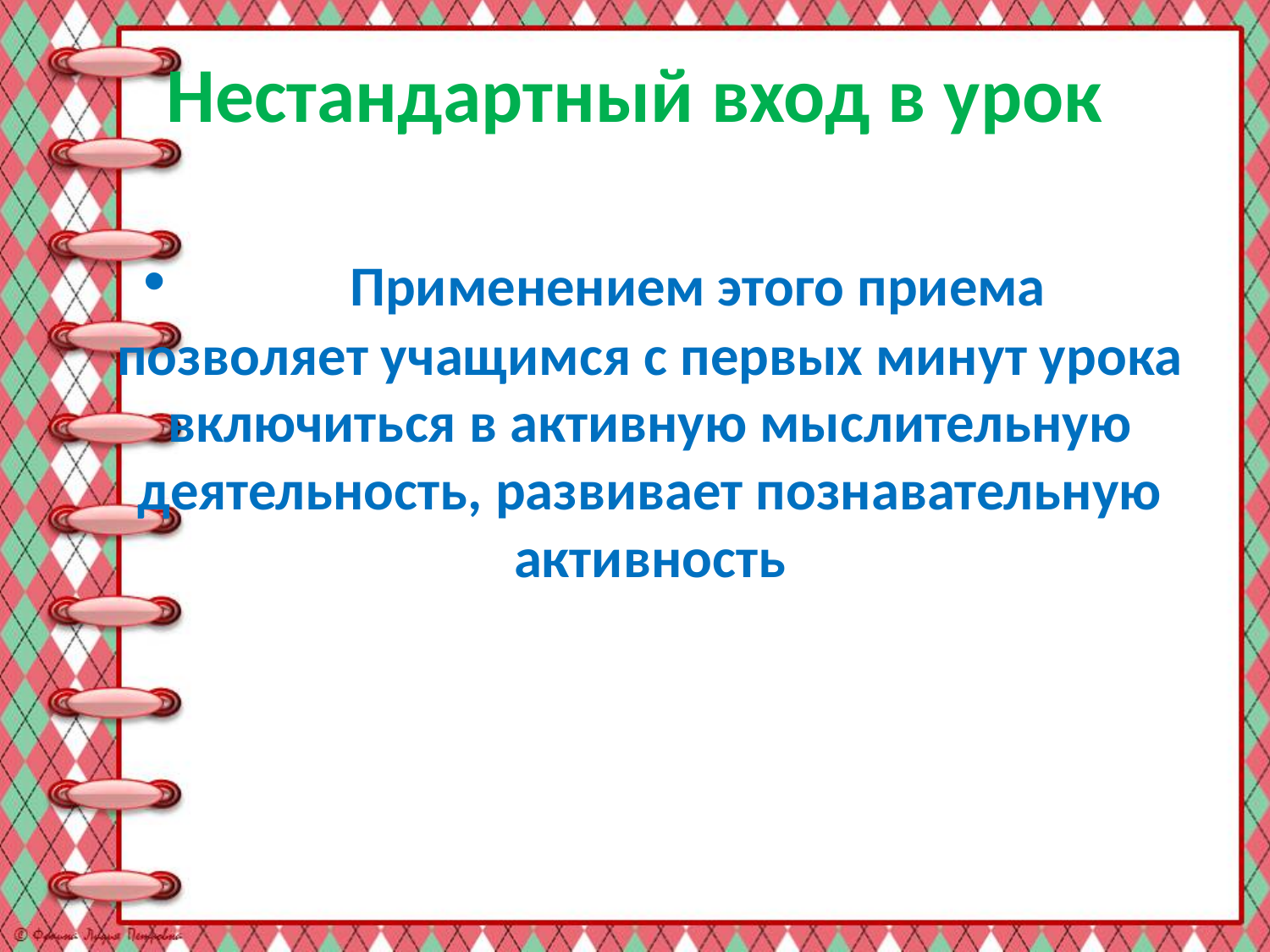

# Нестандартный вход в урок
           Применением этого приема      позволяет учащимся с первых минут урока включиться в активную мыслительную деятельность, развивает познавательную активность